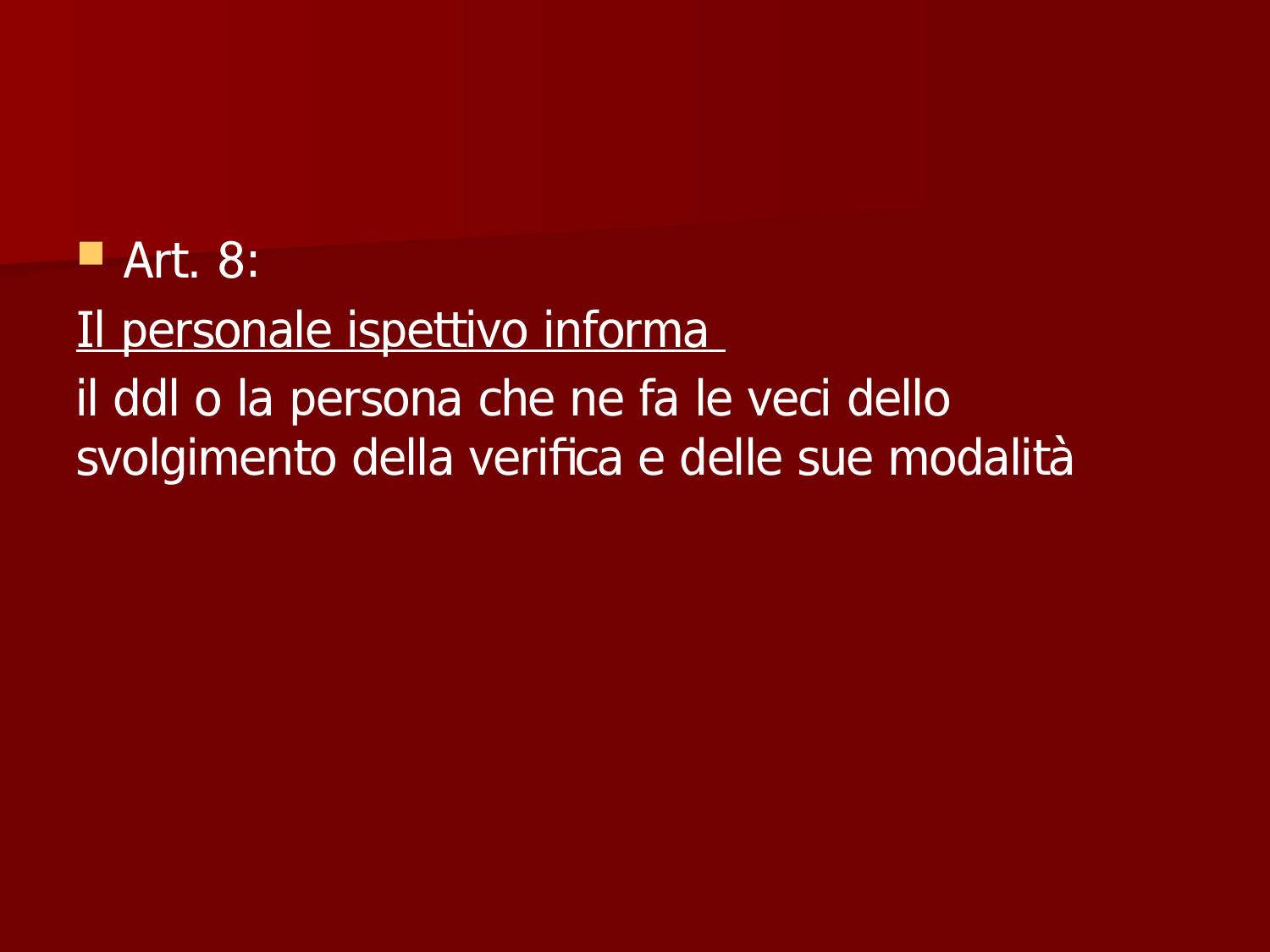

Art. 8:
Il personale ispettivo informa
il ddl o la persona che ne fa le veci dello svolgimento della verifica e delle sue modalità